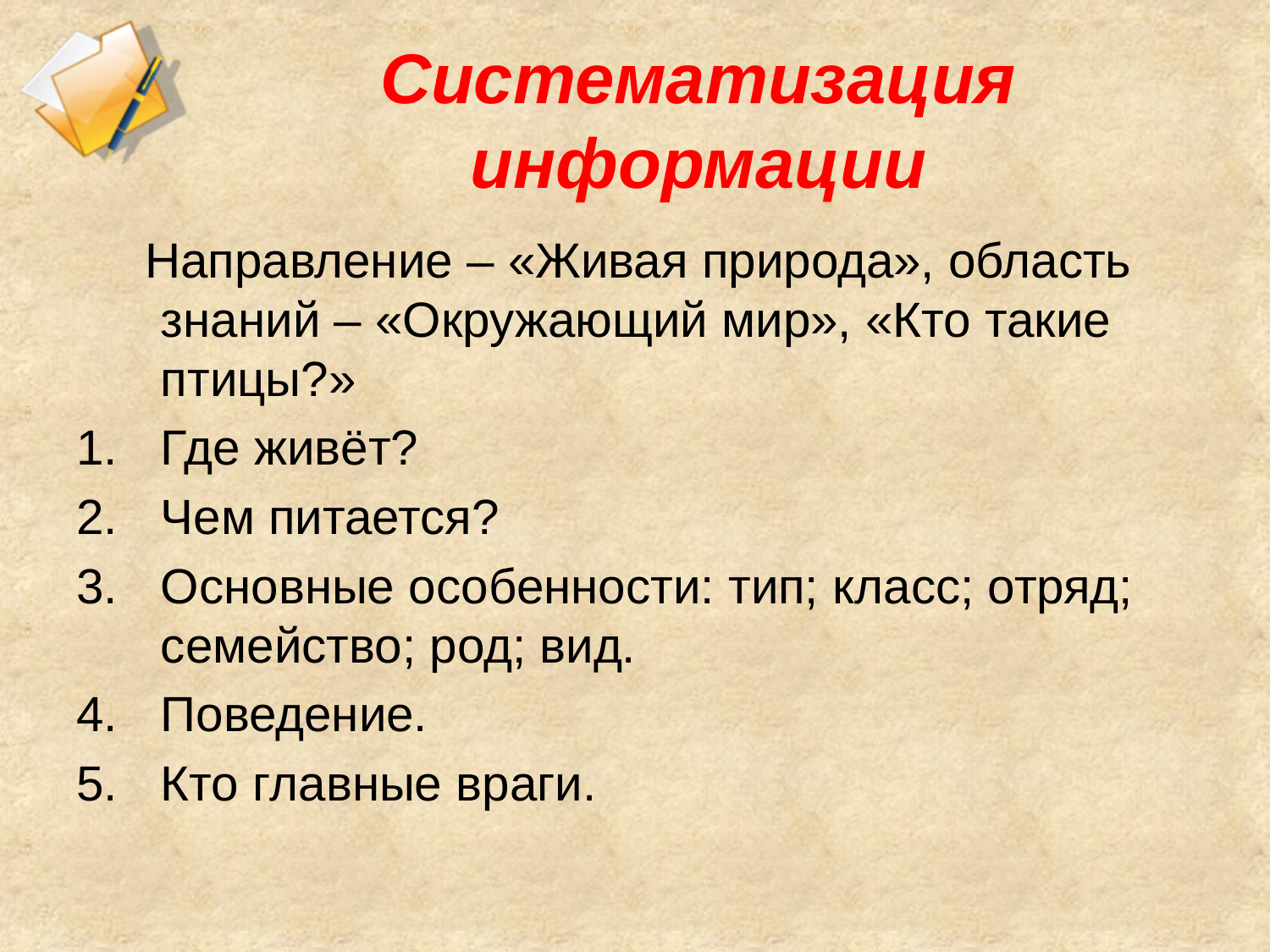

# Систематизация информации
     Направление – «Живая природа», область знаний – «Окружающий мир», «Кто такие птицы?»
Где живёт?
Чем питается?
Основные особенности: тип; класс; отряд; семейство; род; вид.
Поведение.
Кто главные враги.